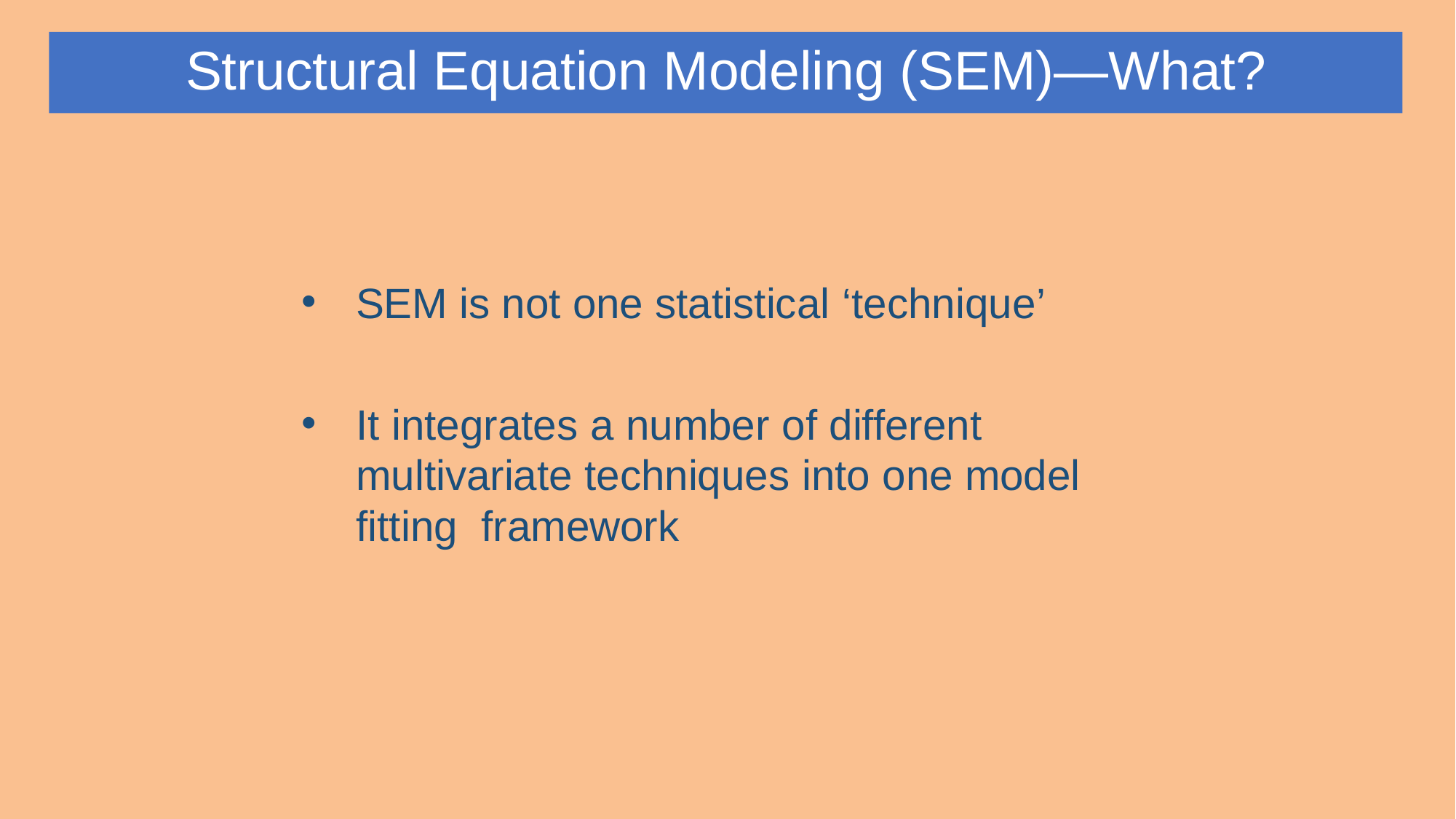

# Structural Equation Modeling (SEM)—What?
SEM is not one statistical ‘technique’

It integrates a number of different  multivariate techniques into one model fitting  framework